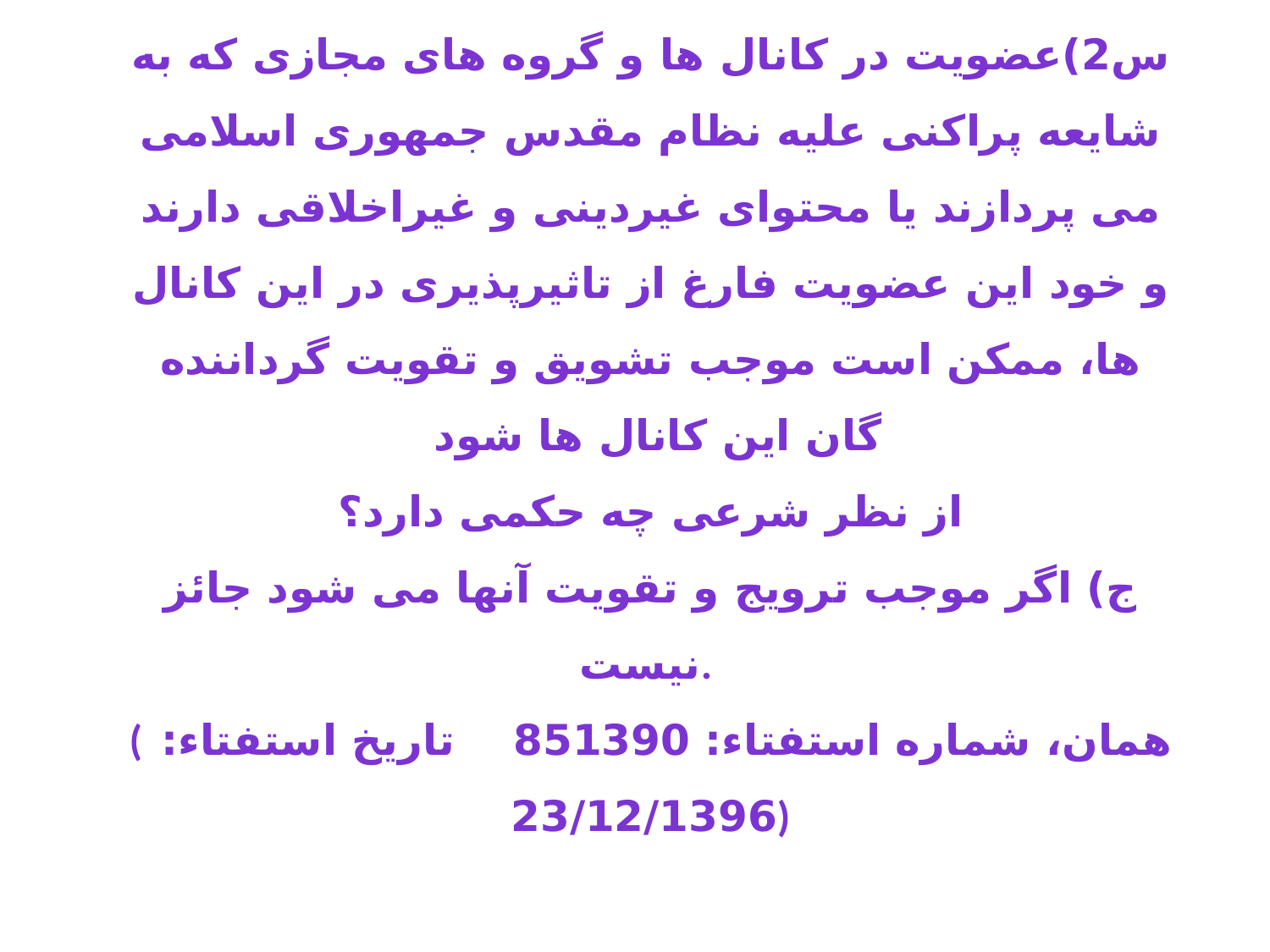

س2)عضویت در کانال ها و گروه های مجازی که به شایعه پراکنی علیه نظام مقدس جمهوری اسلامی می پردازند یا محتوای غیردینی و غیراخلاقی دارند و خود این عضویت فارغ از تاثیرپذیری در این کانال ها، ممکن است موجب تشویق و تقویت گرداننده گان این کانال ها شود
از نظر شرعی چه حکمی دارد؟
ج) اگر موجب ترویج و تقویت آنها می شود جائز نیست.
(  همان، شماره استفتاء: 851390    تاریخ استفتاء: 23/12/1396)